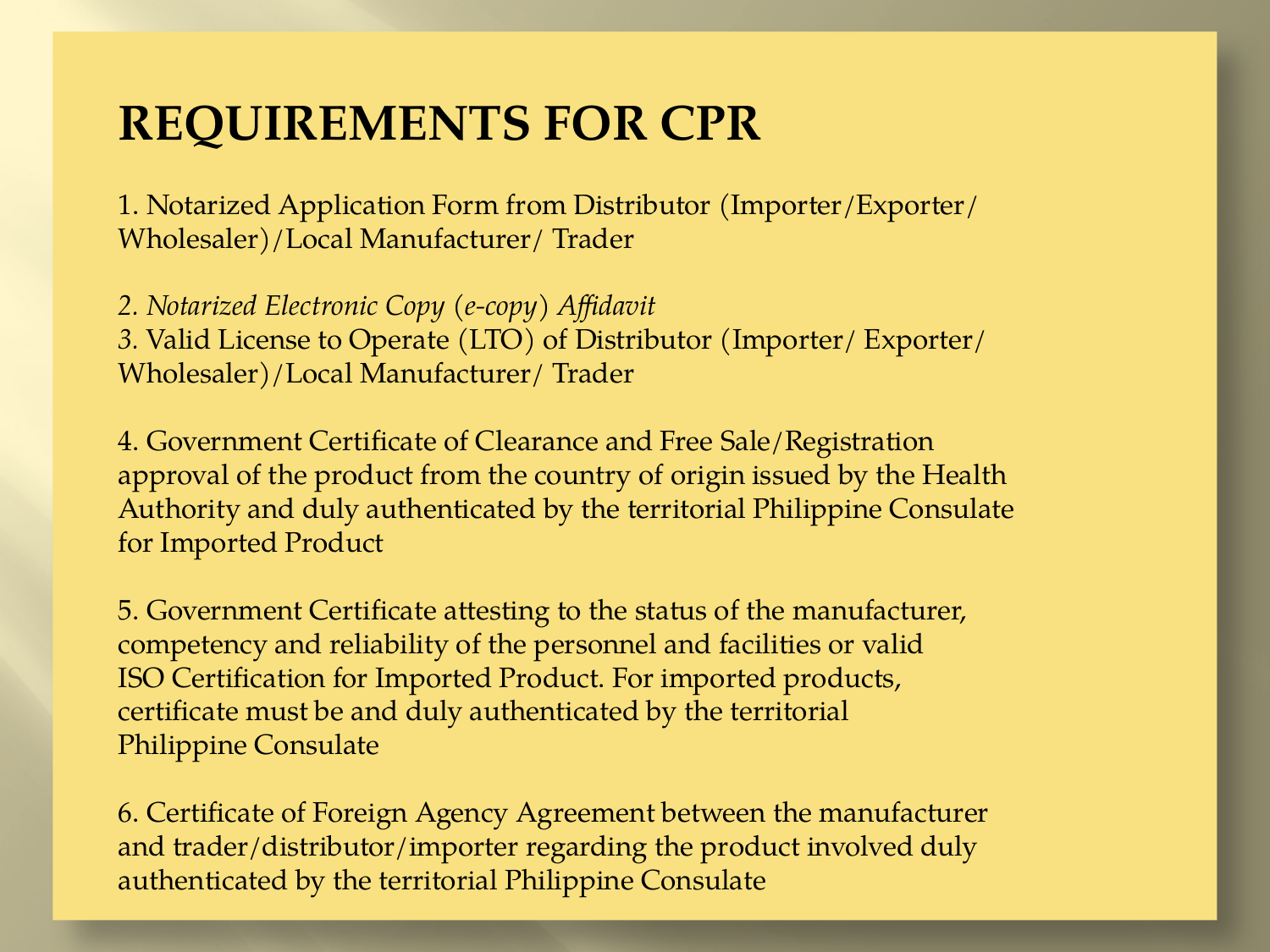

REQUIREMENTS FOR CPR
1. Notarized Application Form from Distributor (Importer/Exporter/
Wholesaler)/Local Manufacturer/ Trader

2. Notarized Electronic Copy (e-copy) Affidavit
3. Valid License to Operate (LTO) of Distributor (Importer/ Exporter/
Wholesaler)/Local Manufacturer/ Trader

4. Government Certificate of Clearance and Free Sale/Registration
approval of the product from the country of origin issued by the Health
Authority and duly authenticated by the territorial Philippine Consulate
for Imported Product

5. Government Certificate attesting to the status of the manufacturer,
competency and reliability of the personnel and facilities or valid
ISO Certification for Imported Product. For imported products,
certificate must be and duly authenticated by the territorial
Philippine Consulate

6. Certificate of Foreign Agency Agreement between the manufacturer
and trader/distributor/importer regarding the product involved duly
authenticated by the territorial Philippine Consulate